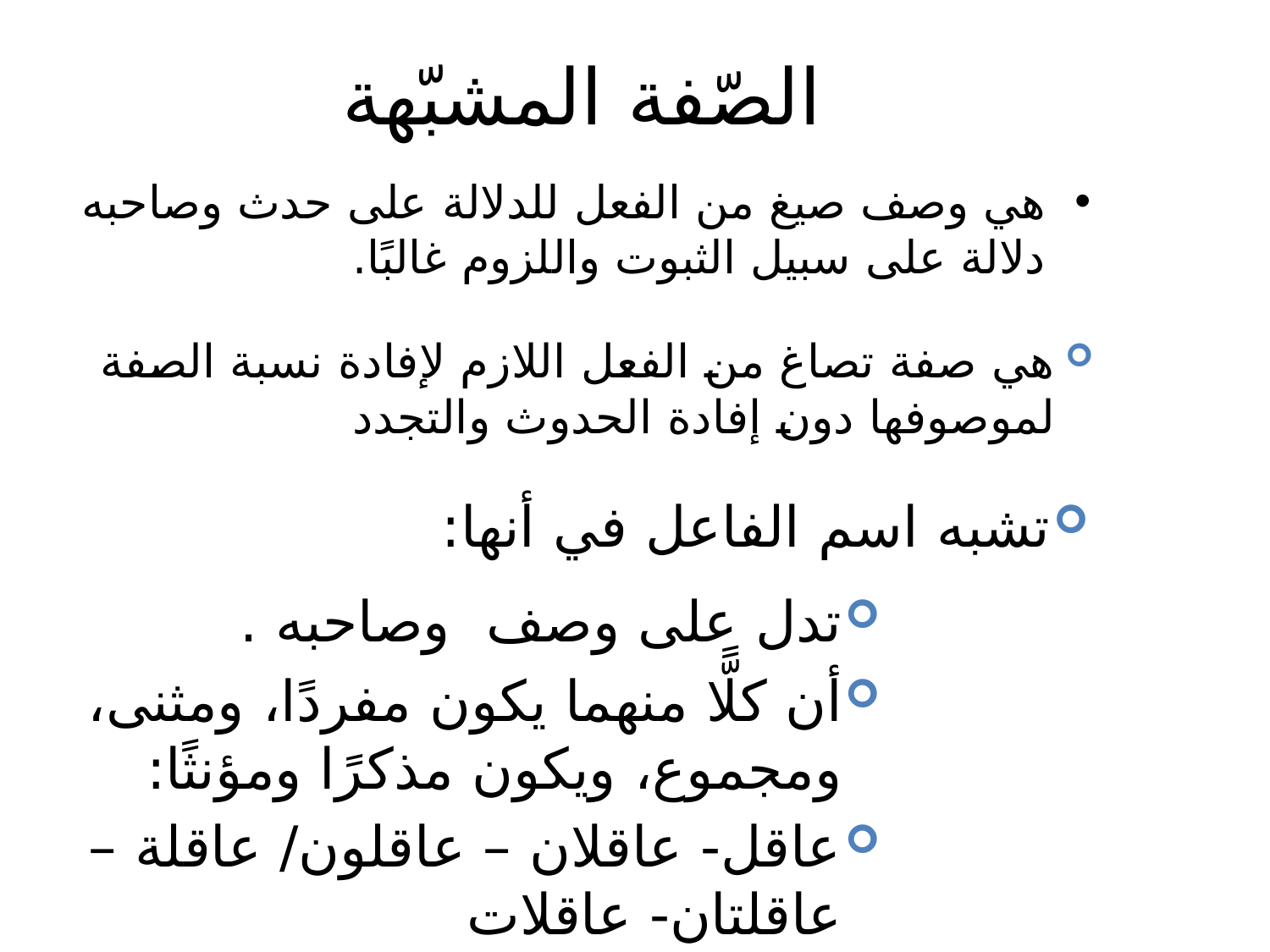

# الصّفة المشبّهة
هي وصف صيغ من الفعل للدلالة على حدث وصاحبه دلالة على سبيل الثبوت واللزوم غالبًا.
هي صفة تصاغ من الفعل اللازم لإفادة نسبة الصفة لموصوفها دون إفادة الحدوث والتجدد
تشبه اسم الفاعل في أنها:
تدل على وصف  وصاحبه .
أن كلًّا منهما يكون مفردًا، ومثنى، ومجموع، ويكون مذكرًا ومؤنثًا:
عاقل- عاقلان – عاقلون/ عاقلة –عاقلتان- عاقلات